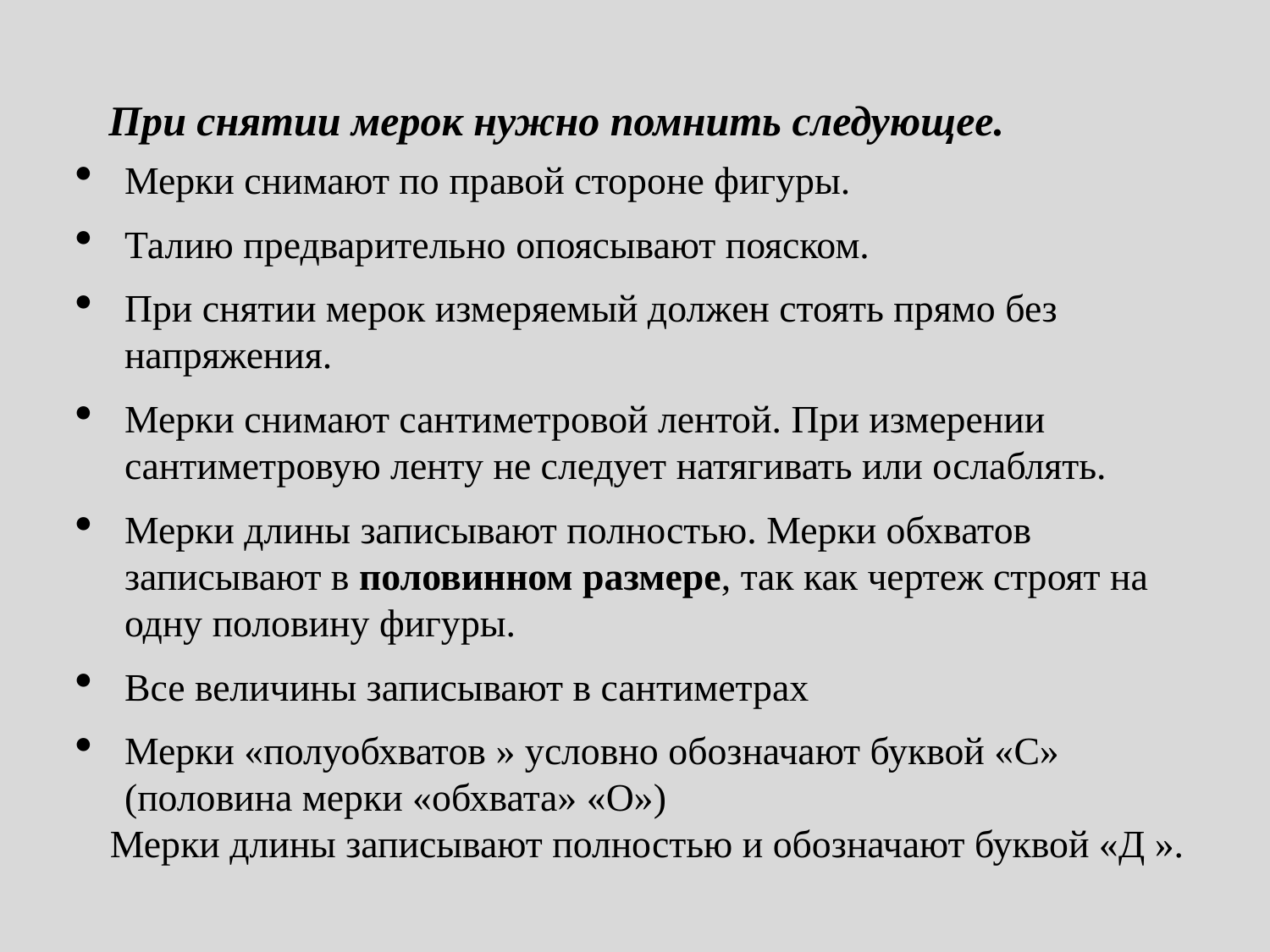

При снятии мерок нужно помнить следующее.
Мерки снимают по правой стороне фигуры.
Талию предварительно опоясывают пояском.
При снятии мерок измеряемый должен стоять прямо без напряжения.
Мерки снимают сантиметровой лентой. При измерении сантиметровую ленту не следует натягивать или ослаблять.
Мерки длины записывают полностью. Мерки обхватов записывают в половинном размере, так как чертеж строят на одну половину фигуры.
Все величины записывают в сантиметрах
Мерки «полуобхватов » условно обозначают буквой «С» (половина мерки «обхвата» «О»)
Мерки длины записывают полностью и обозначают буквой «Д ».